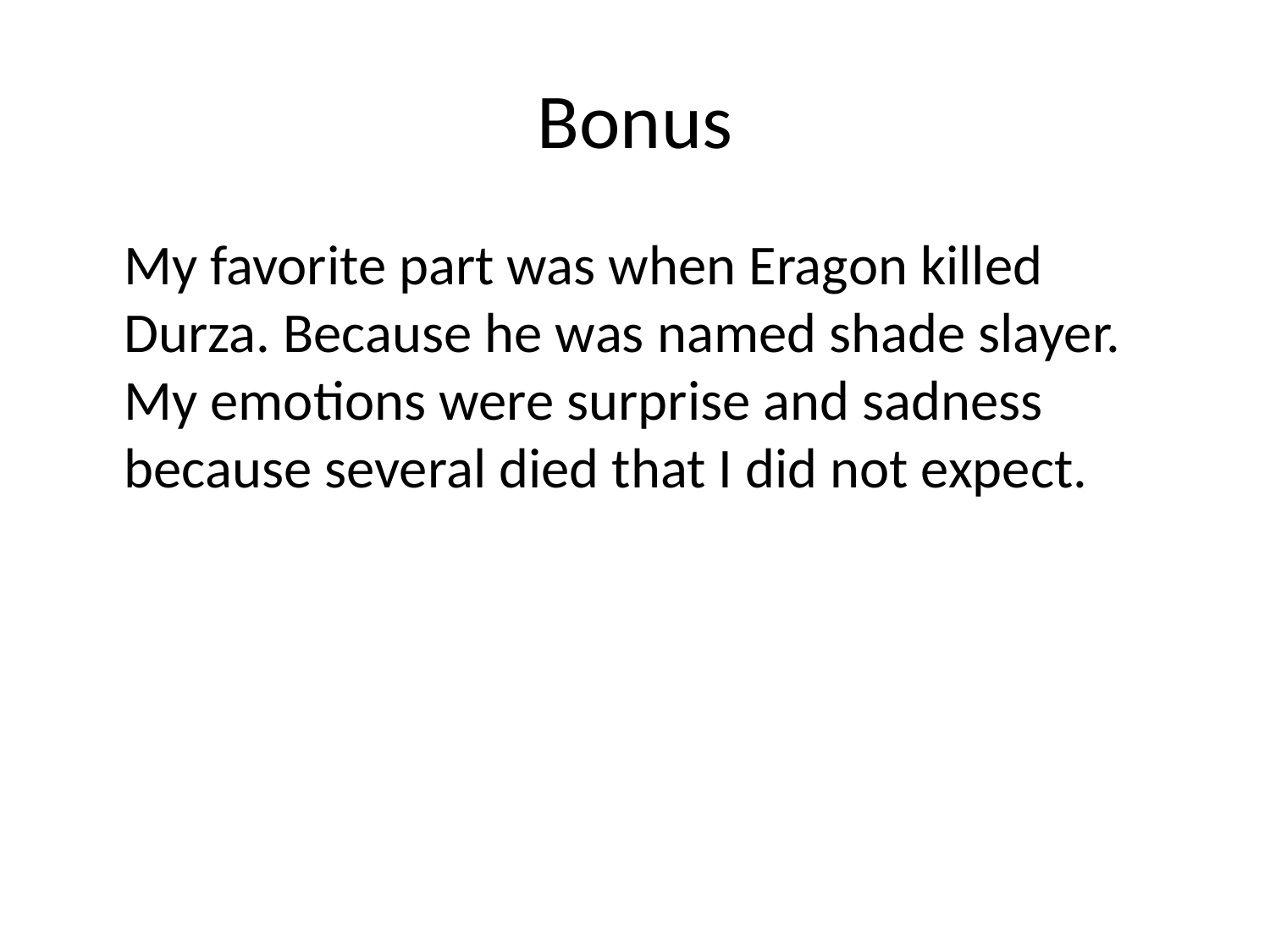

# Bonus
	My favorite part was when Eragon killed Durza. Because he was named shade slayer. My emotions were surprise and sadness because several died that I did not expect.